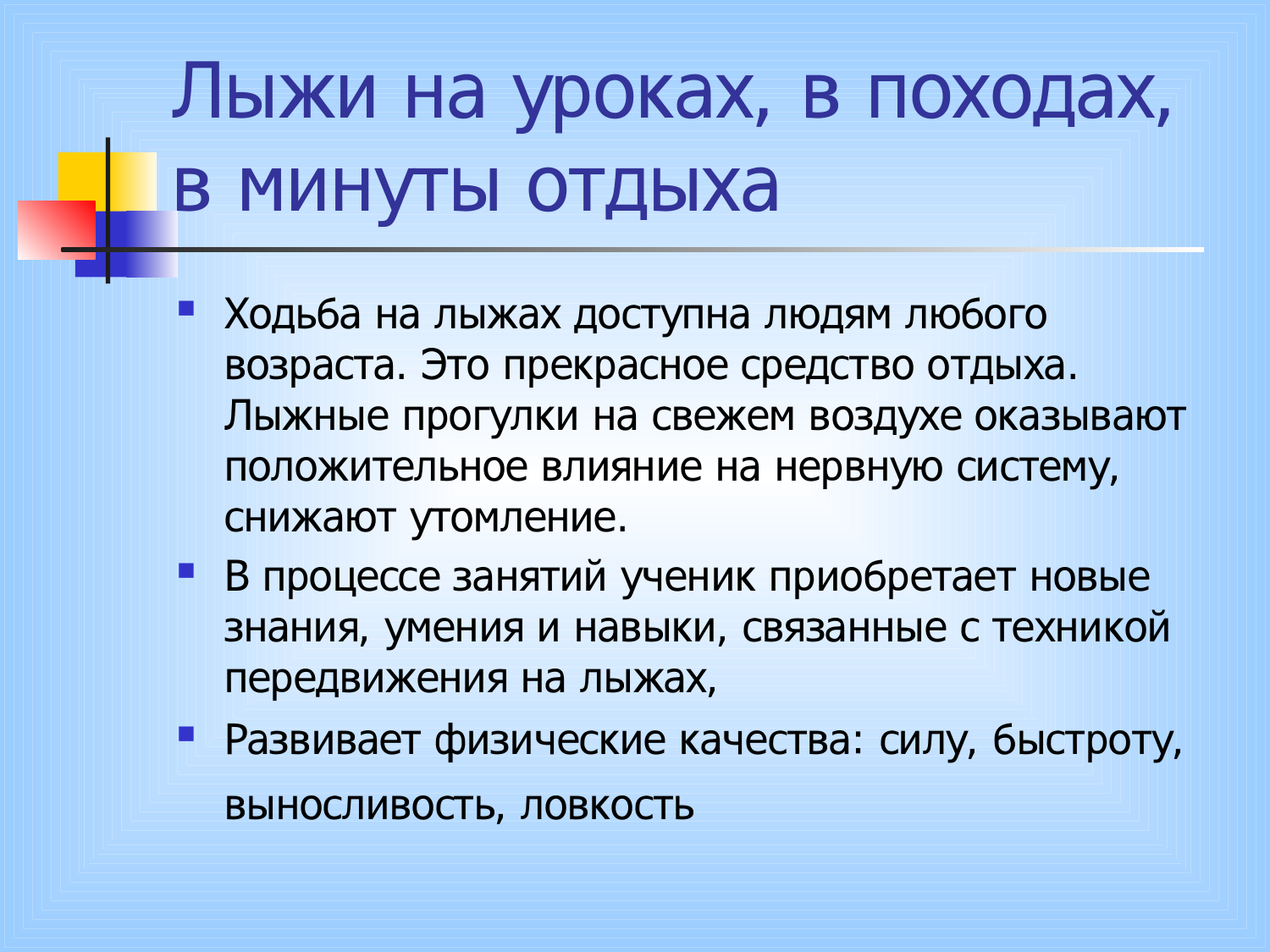

# Лыжи на уроках, в походах, в минуты отдыха
Ходьба на лыжах доступна людям любого возраста. Это прекрасное средство отдыха. Лыжные прогулки на свежем воздухе оказывают положительное влияние на нервную систему, снижают утомление.
В процессе занятий ученик приобретает новые знания, умения и навыки, связанные с техникой передвижения на лыжах,
Развивает физические качества: силу, быстроту, выносливость, ловкость